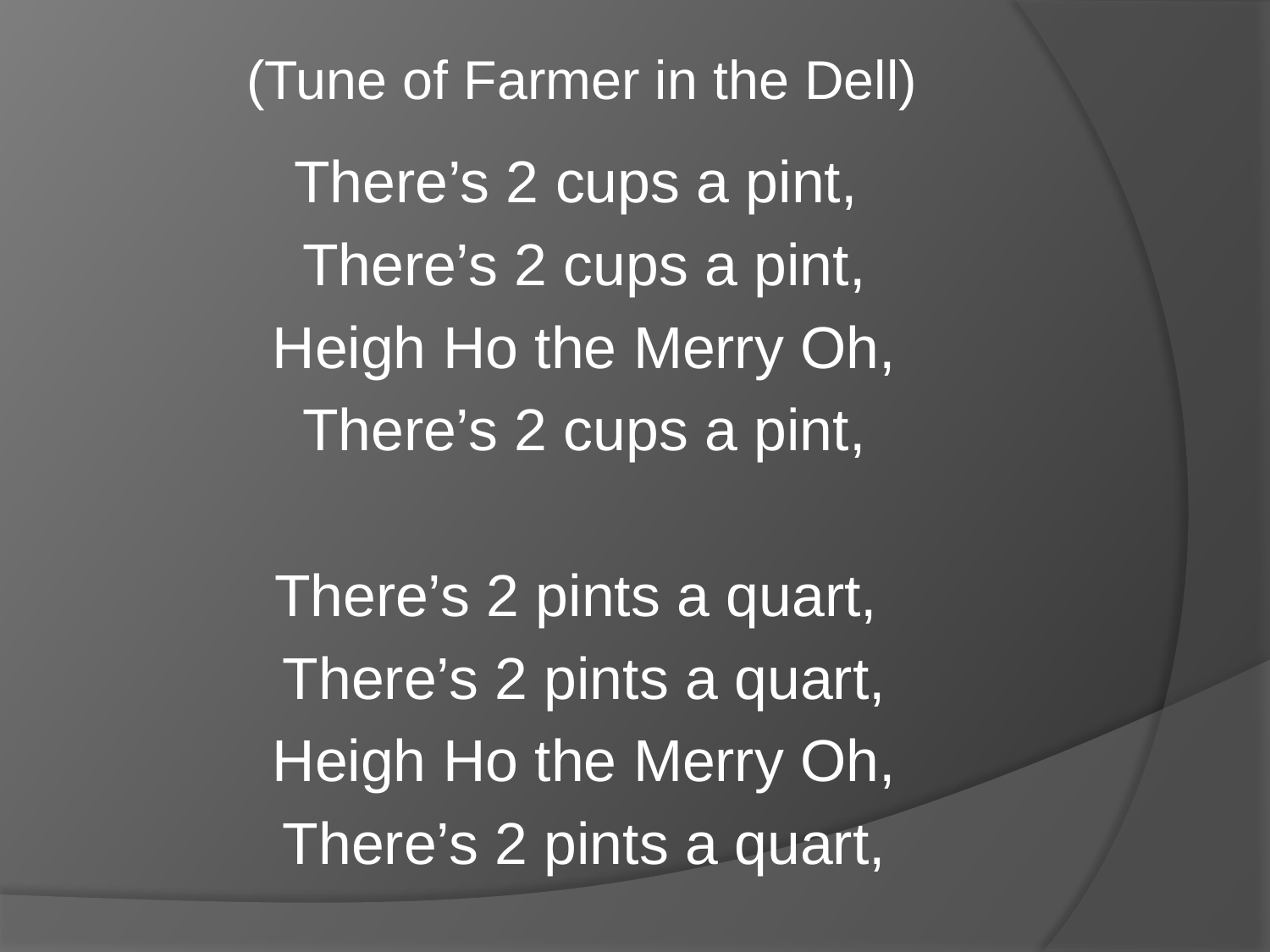

# (Tune of Farmer in the Dell)
There’s 2 cups a pint,
There’s 2 cups a pint,
Heigh Ho the Merry Oh,
There’s 2 cups a pint,

There’s 2 pints a quart,
There’s 2 pints a quart,
Heigh Ho the Merry Oh,
There’s 2 pints a quart,